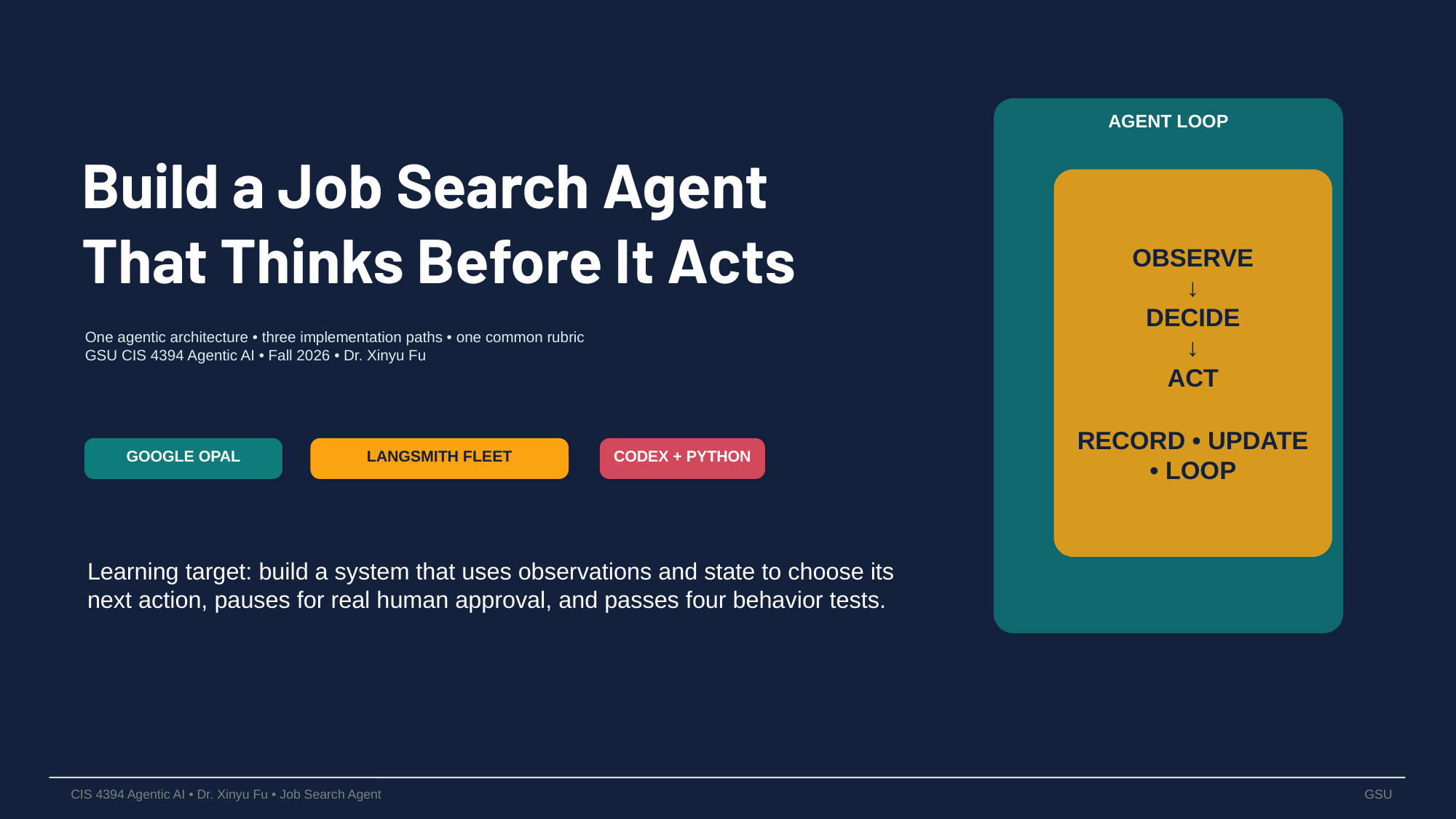

AGENT LOOP
Build a Job Search Agent
That Thinks Before It Acts
OBSERVE
↓
DECIDE
↓
ACT

RECORD • UPDATE • LOOP
One agentic architecture • three implementation paths • one common rubric
GSU CIS 4394 Agentic AI • Fall 2026 • Dr. Xinyu Fu

GOOGLE OPAL
LANGSMITH FLEET
CODEX + PYTHON
Learning target: build a system that uses observations and state to choose its next action, pauses for real human approval, and passes four behavior tests.